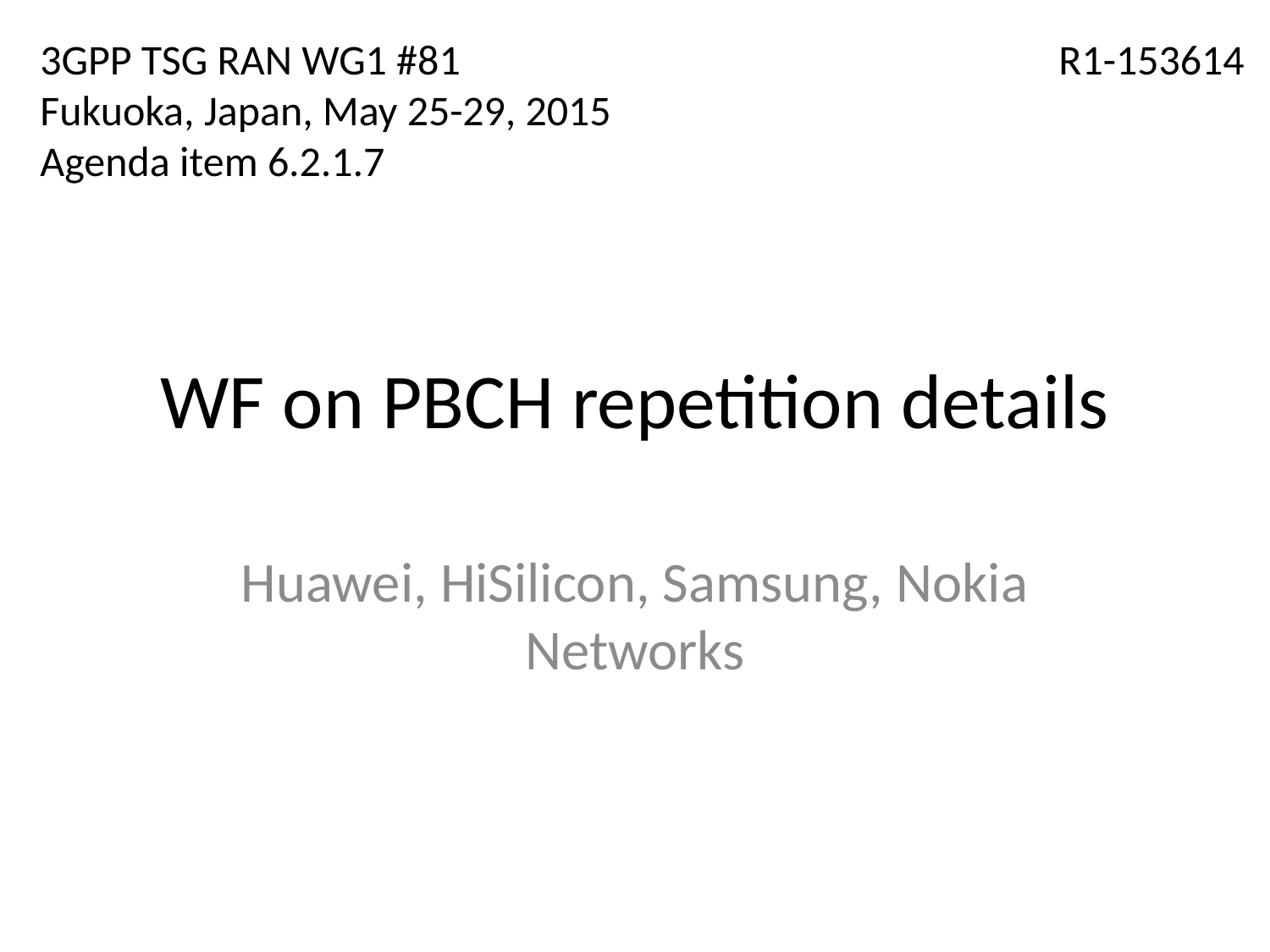

3GPP TSG RAN WG1 #81
Fukuoka, Japan, May 25-29, 2015
Agenda item 6.2.1.7
R1-153614
# WF on PBCH repetition details
Huawei, HiSilicon, Samsung, Nokia Networks